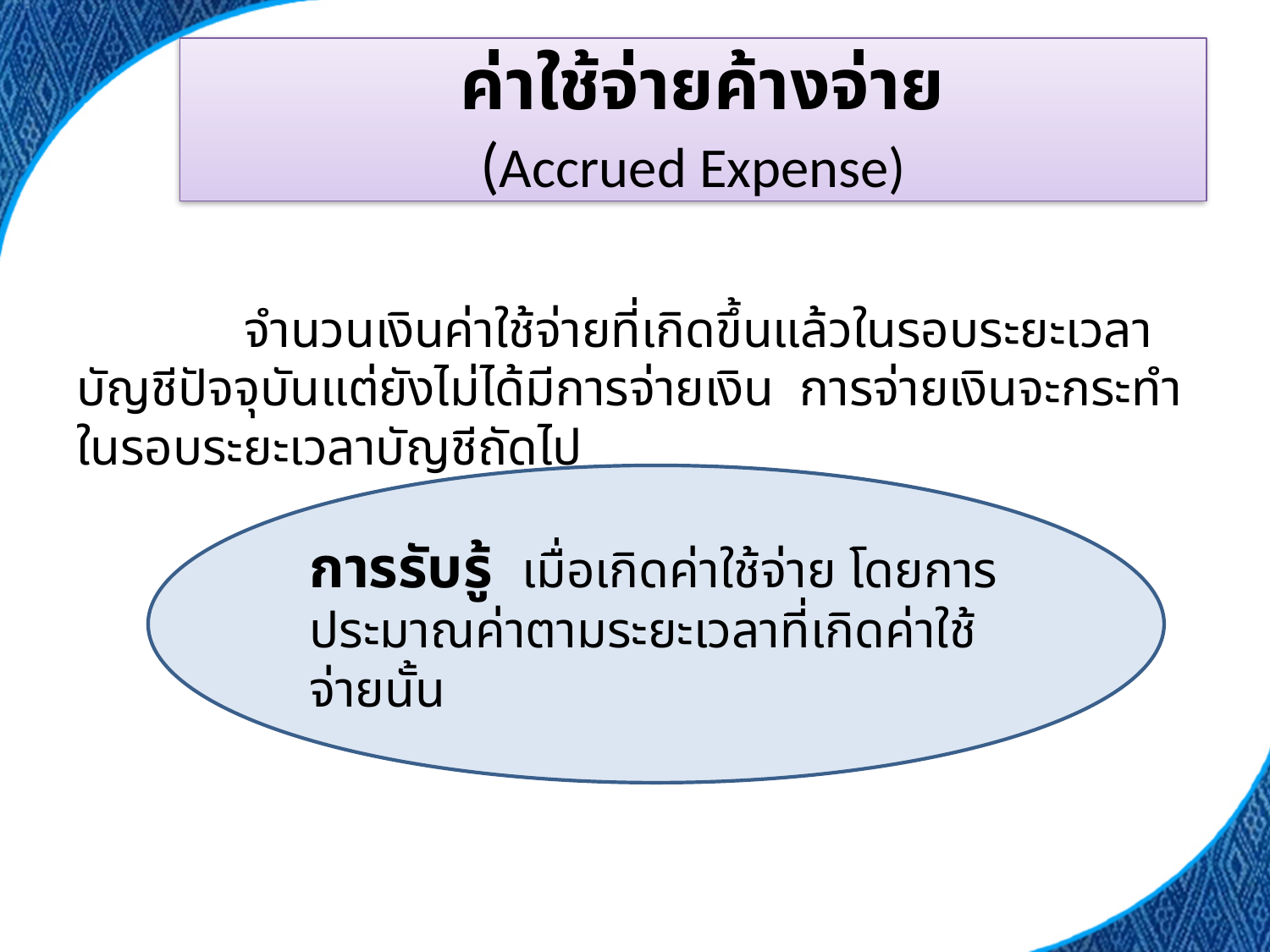

# ค่าใช้จ่ายค้างจ่าย (Accrued Expense)

             จำนวนเงินค่าใช้จ่ายที่เกิดขึ้นแล้วในรอบระยะเวลาบัญชีปัจจุบันแต่ยังไม่ได้มีการจ่ายเงิน  การจ่ายเงินจะกระทำในรอบระยะเวลาบัญชีถัดไป

การรับรู้  เมื่อเกิดค่าใช้จ่าย โดยการประมาณค่าตามระยะเวลาที่เกิดค่าใช้จ่ายนั้น